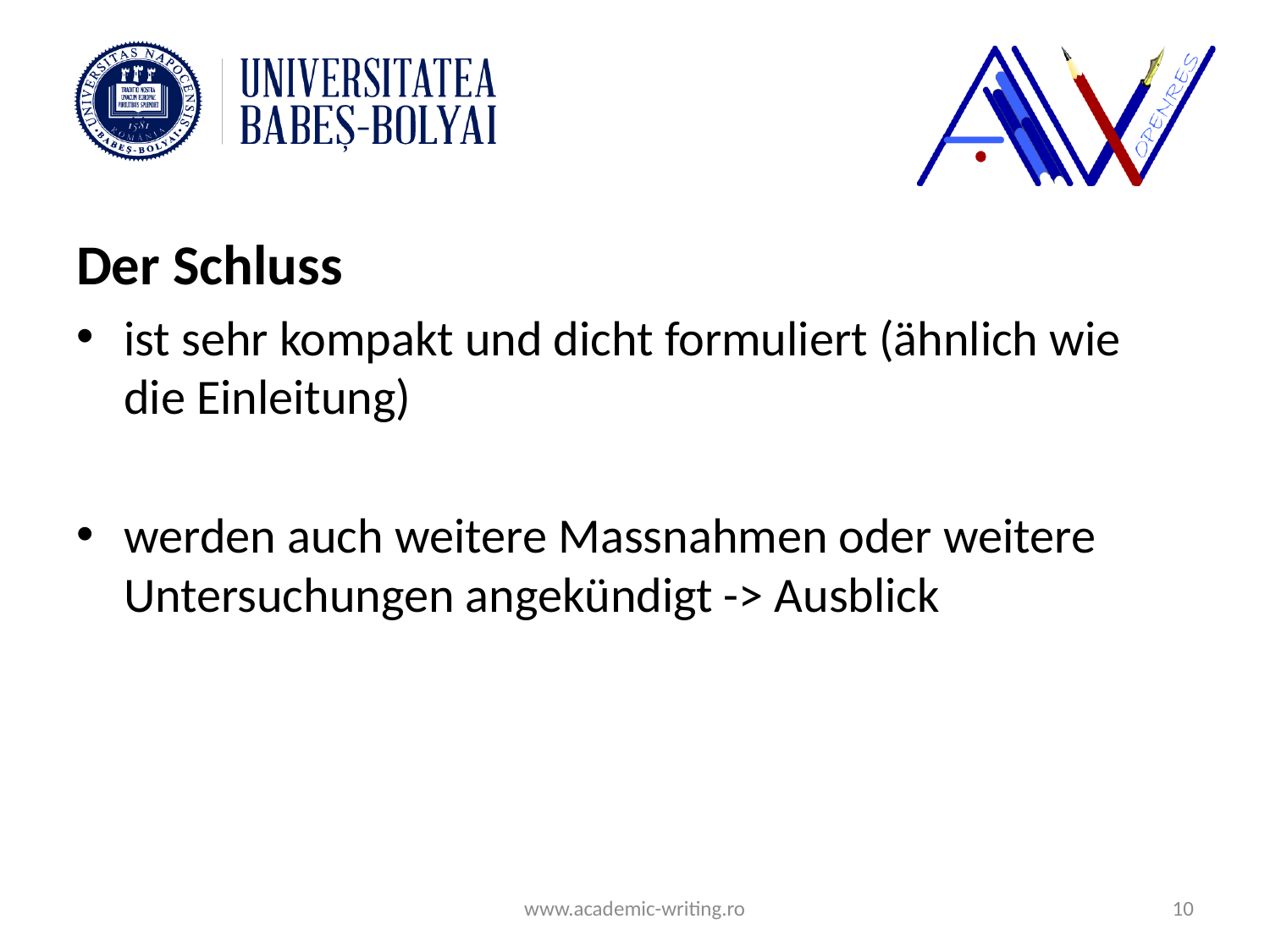

#
Der Schluss
ist sehr kompakt und dicht formuliert (ähnlich wie die Einleitung)

werden auch weitere Massnahmen oder weitere Untersuchungen angekündigt -> Ausblick

www.academic-writing.ro
10